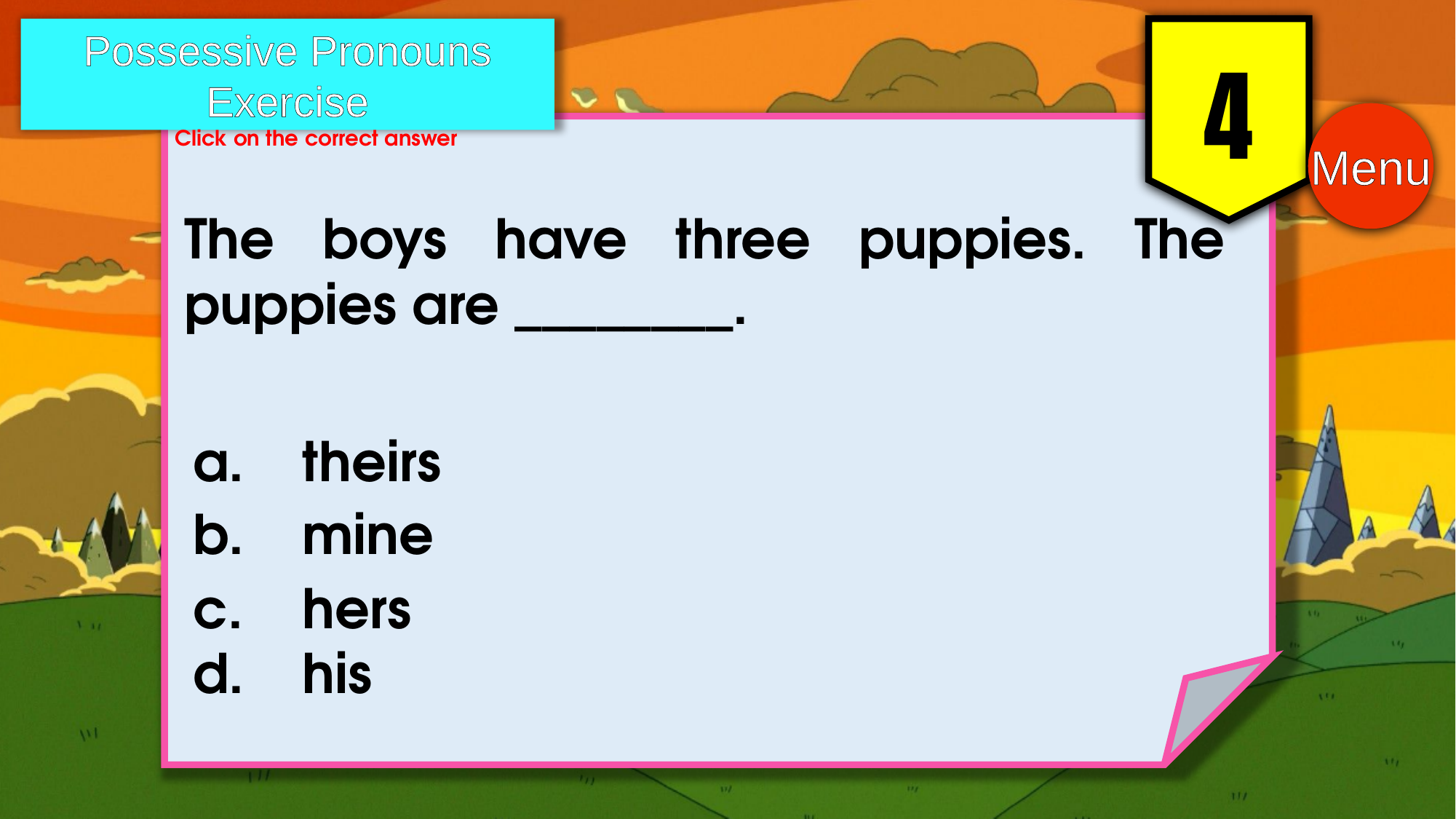

Possessive Pronouns Exercise

4

Click on the correct answer
Menu
The boys have three puppies. The puppies are ________.

a.	theirs
b.	mine
c.	hers
d.	his